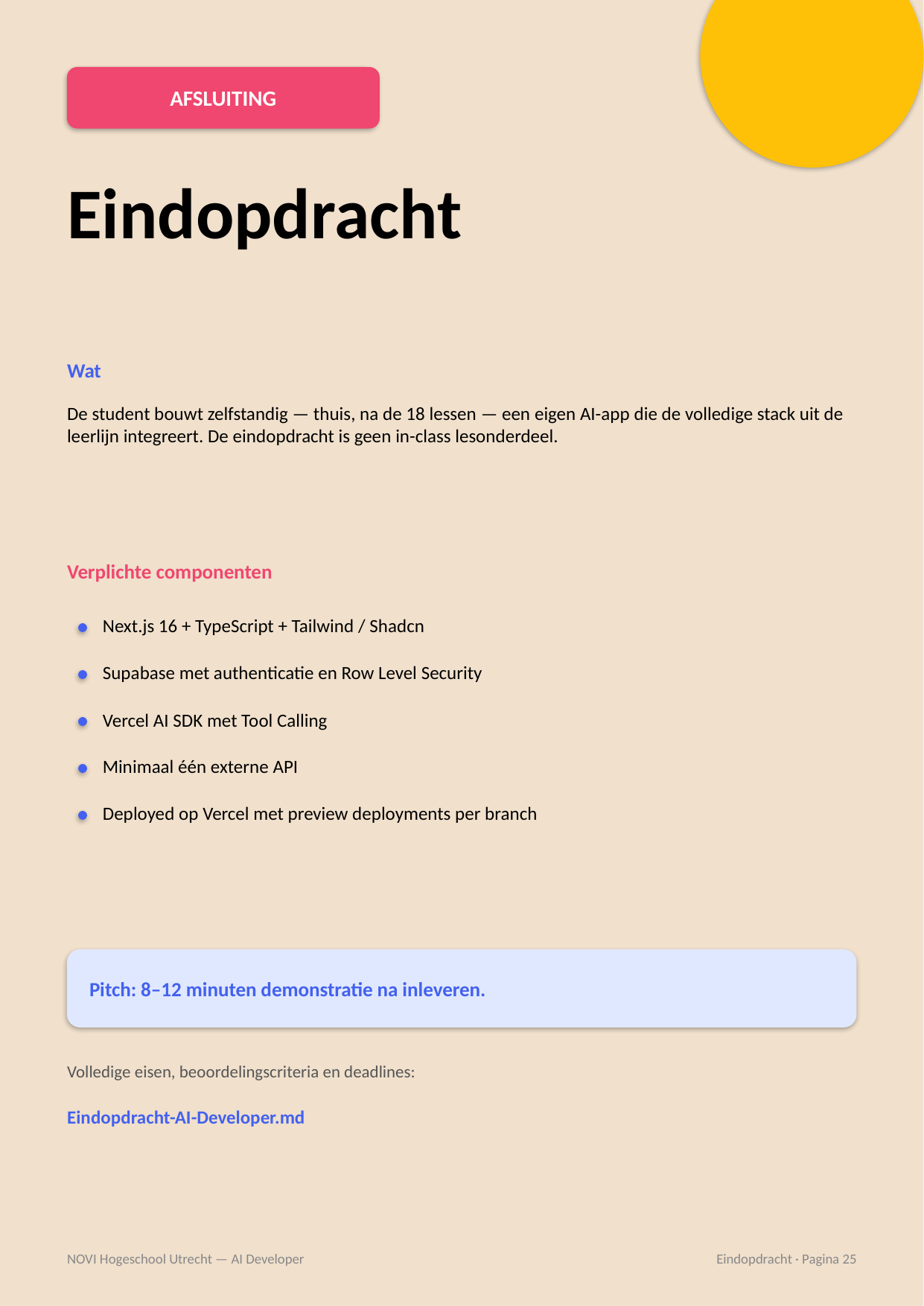

AFSLUITING
Eindopdracht
Wat
De student bouwt zelfstandig — thuis, na de 18 lessen — een eigen AI-app die de volledige stack uit de leerlijn integreert. De eindopdracht is geen in-class lesonderdeel.
Verplichte componenten
Next.js 16 + TypeScript + Tailwind / Shadcn

Supabase met authenticatie en Row Level Security

Vercel AI SDK met Tool Calling

Minimaal één externe API

Deployed op Vercel met preview deployments per branch

Pitch: 8–12 minuten demonstratie na inleveren.
Volledige eisen, beoordelingscriteria en deadlines:
Eindopdracht-AI-Developer.md
NOVI Hogeschool Utrecht — AI Developer
Eindopdracht · Pagina 25